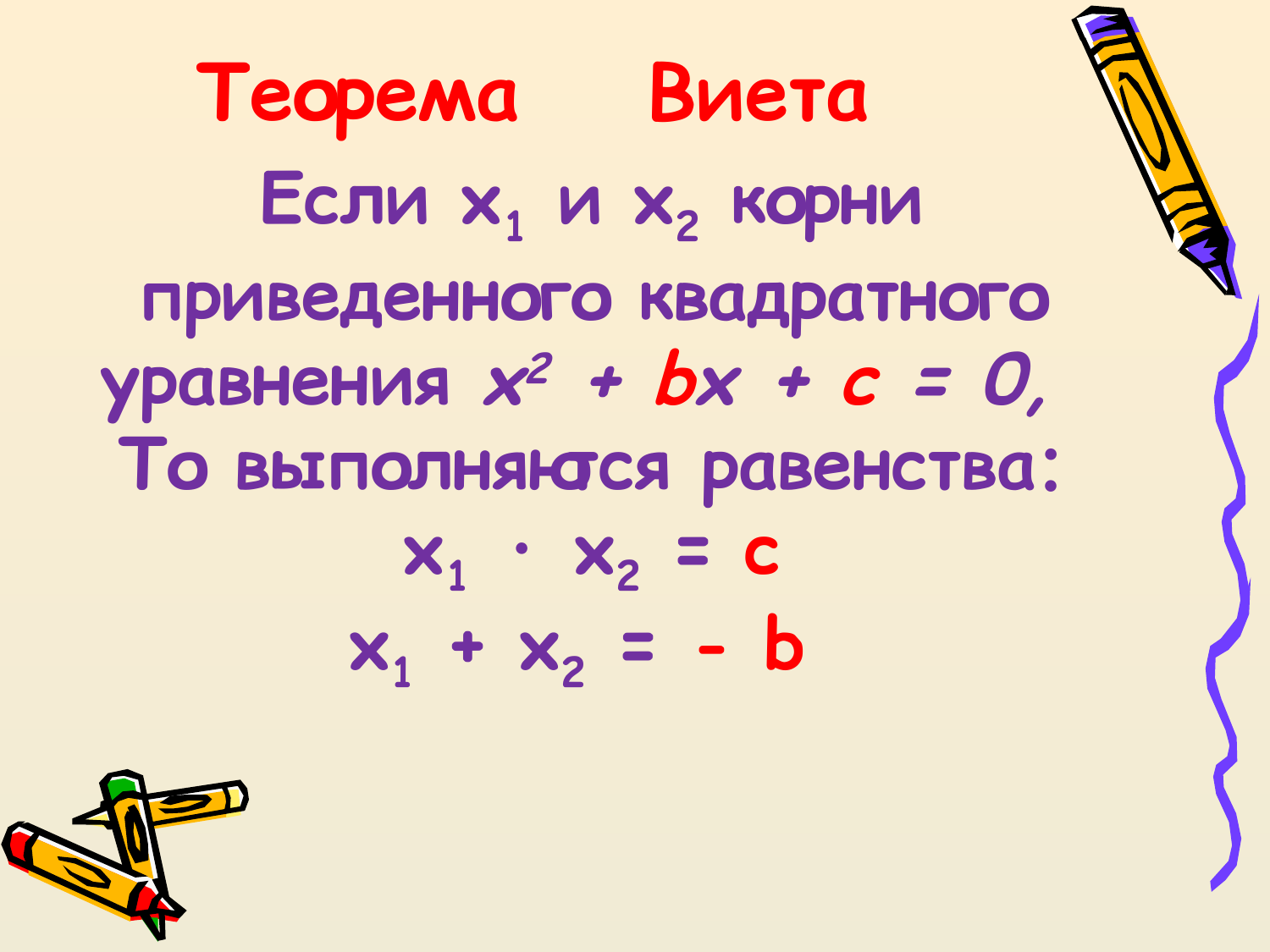

# Теорема
Виета
Если х1 и х2 корни приведенного квадратного уравнения x2 + bx + с = 0,
То выполняются равенства:
x1 ∙ x2 = c
x1 + x2 = - b